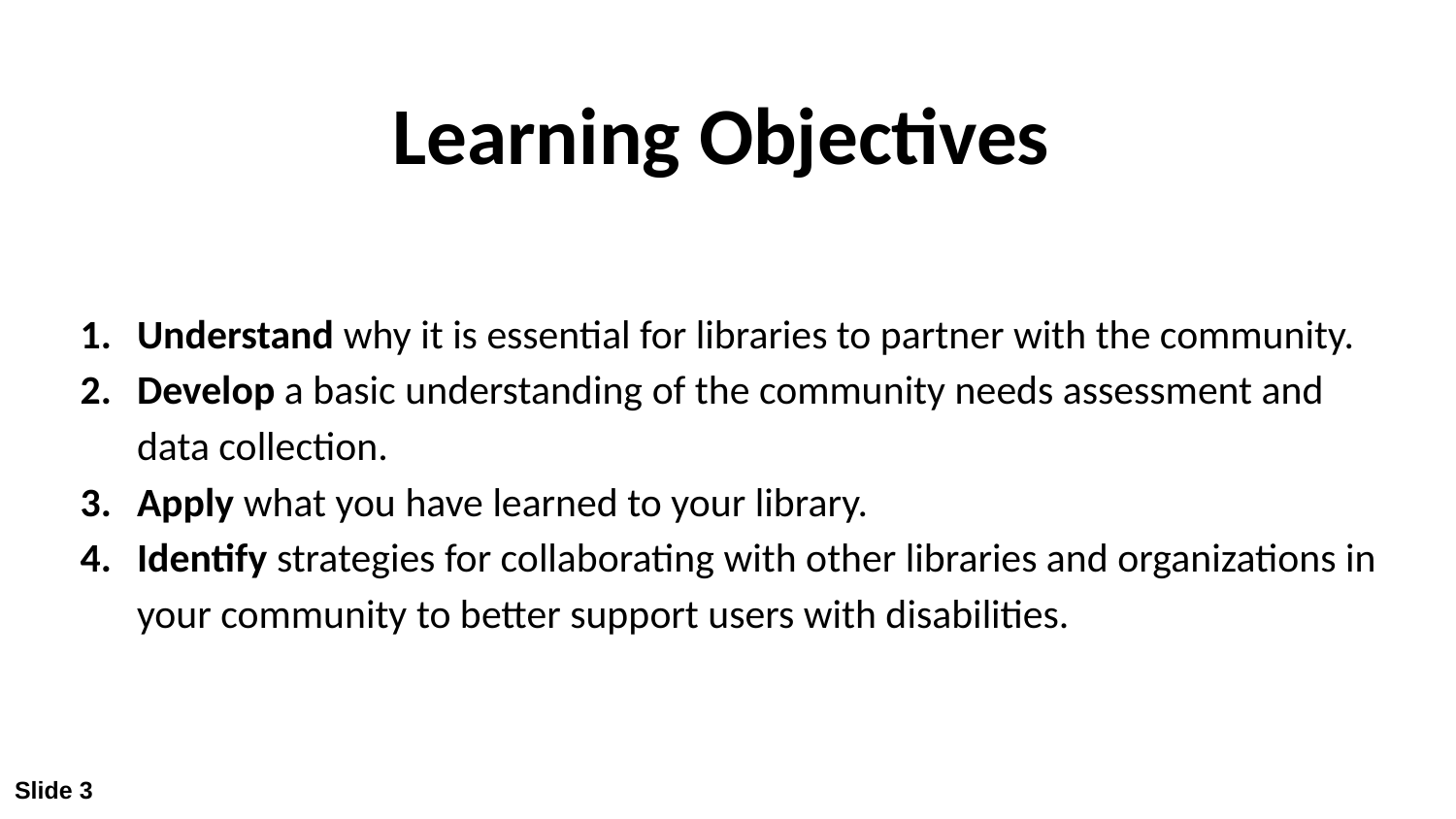

# Learning Objectives
Understand why it is essential for libraries to partner with the community.
Develop a basic understanding of the community needs assessment and data collection.
Apply what you have learned to your library.
Identify strategies for collaborating with other libraries and organizations in your community to better support users with disabilities.
Slide 3